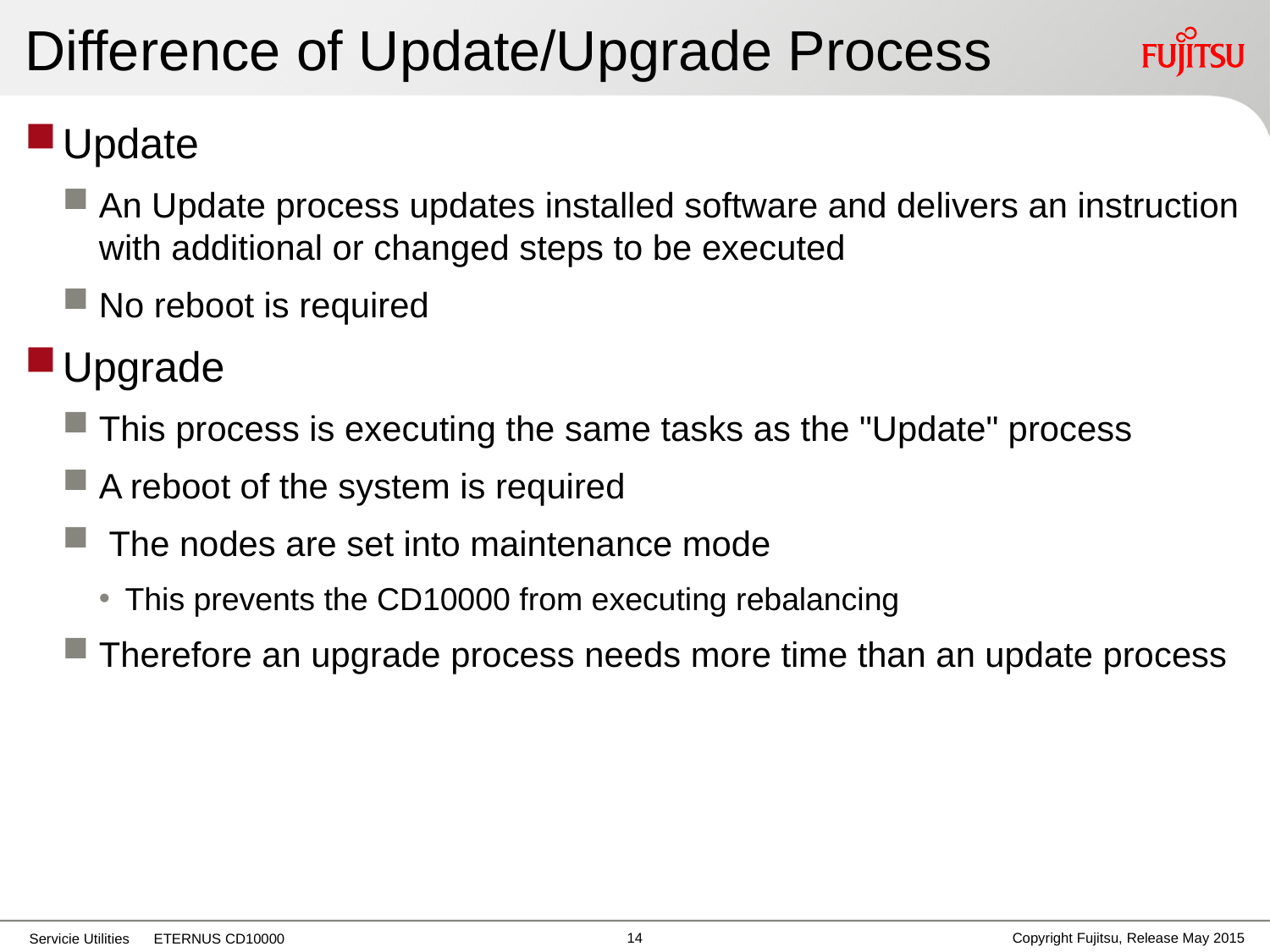

# Difference of Update/Upgrade Process
Update
An Update process updates installed software and delivers an instruction with additional or changed steps to be executed
No reboot is required
Upgrade
This process is executing the same tasks as the "Update" process
A reboot of the system is required
 The nodes are set into maintenance mode
This prevents the CD10000 from executing rebalancing
Therefore an upgrade process needs more time than an update process
14
Copyright Fujitsu, Release May 2015
Servicie Utilities      ETERNUS CD10000